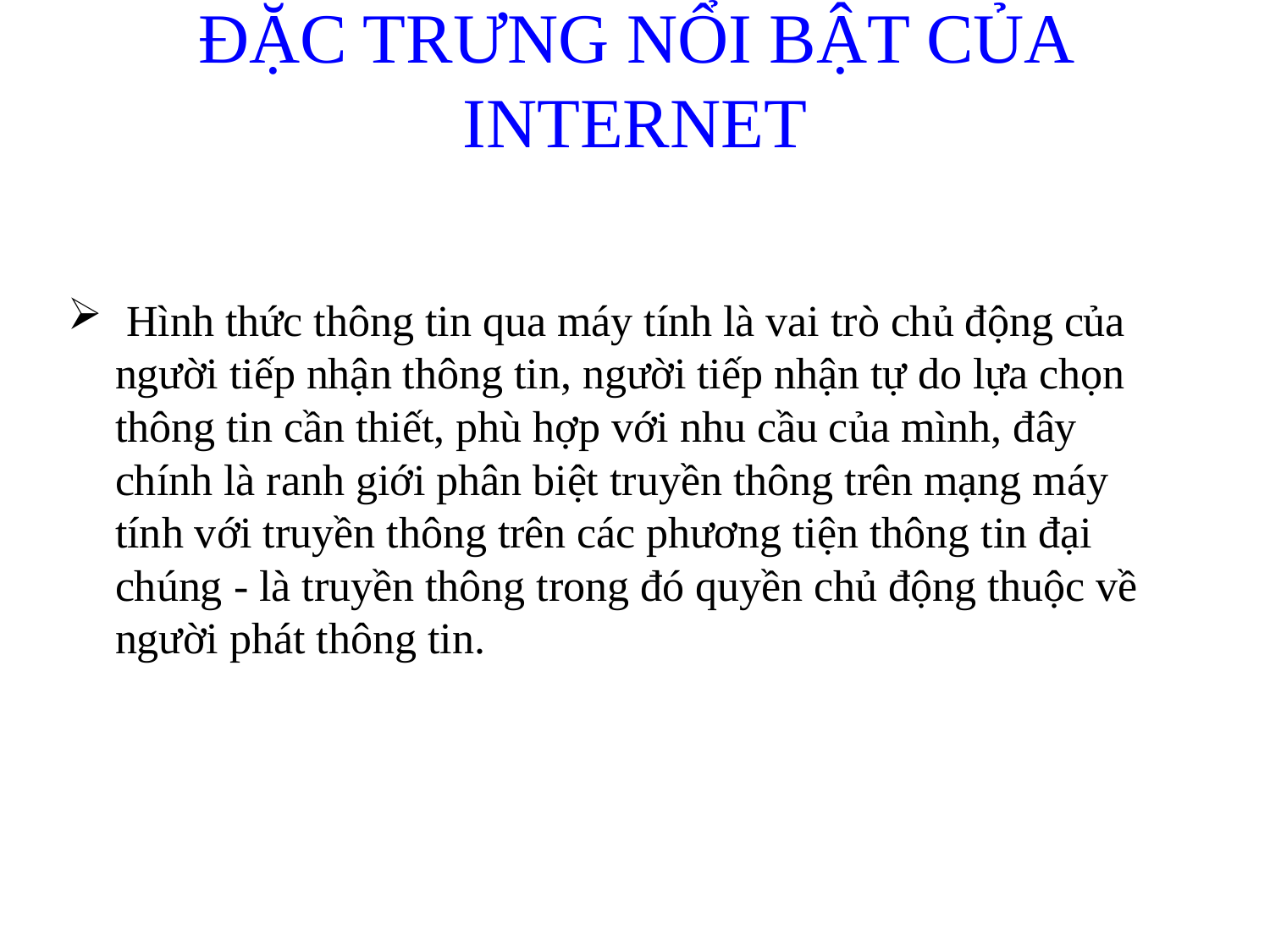

# ĐẶC TRƯNG NỔI BẬT CỦA INTERNET
 Hình thức thông tin qua máy tính là vai trò chủ động của người tiếp nhận thông tin, người tiếp nhận tự do lựa chọn thông tin cần thiết, phù hợp với nhu cầu của mình, đây chính là ranh giới phân biệt truyền thông trên mạng máy tính với truyền thông trên các phương tiện thông tin đại chúng - là truyền thông trong đó quyền chủ động thuộc về người phát thông tin.